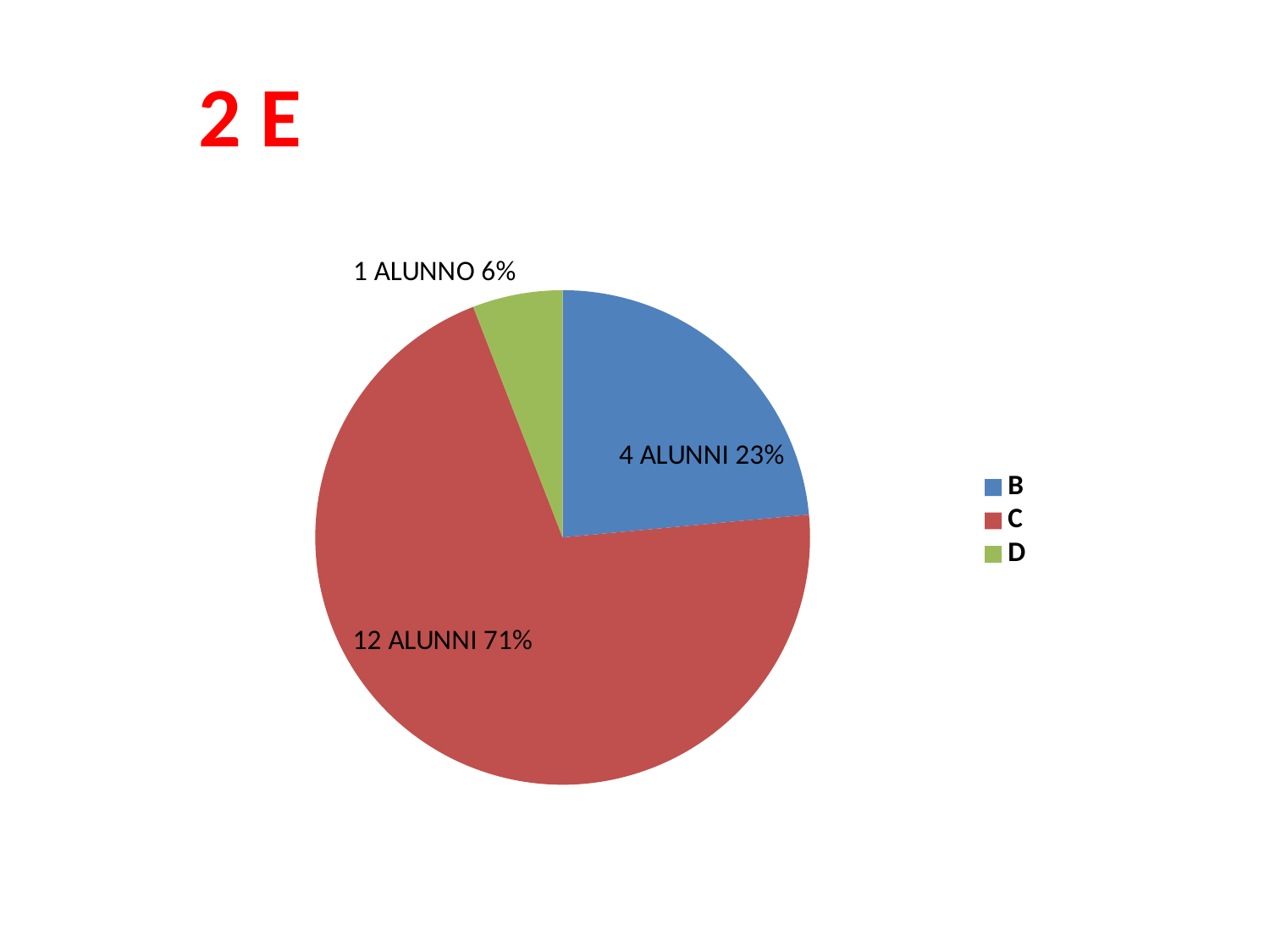

2 E

### Chart

| Category |  |
|---|---|
| B | 4.0 |
| C | 12.0 |
| D | 1.0 |